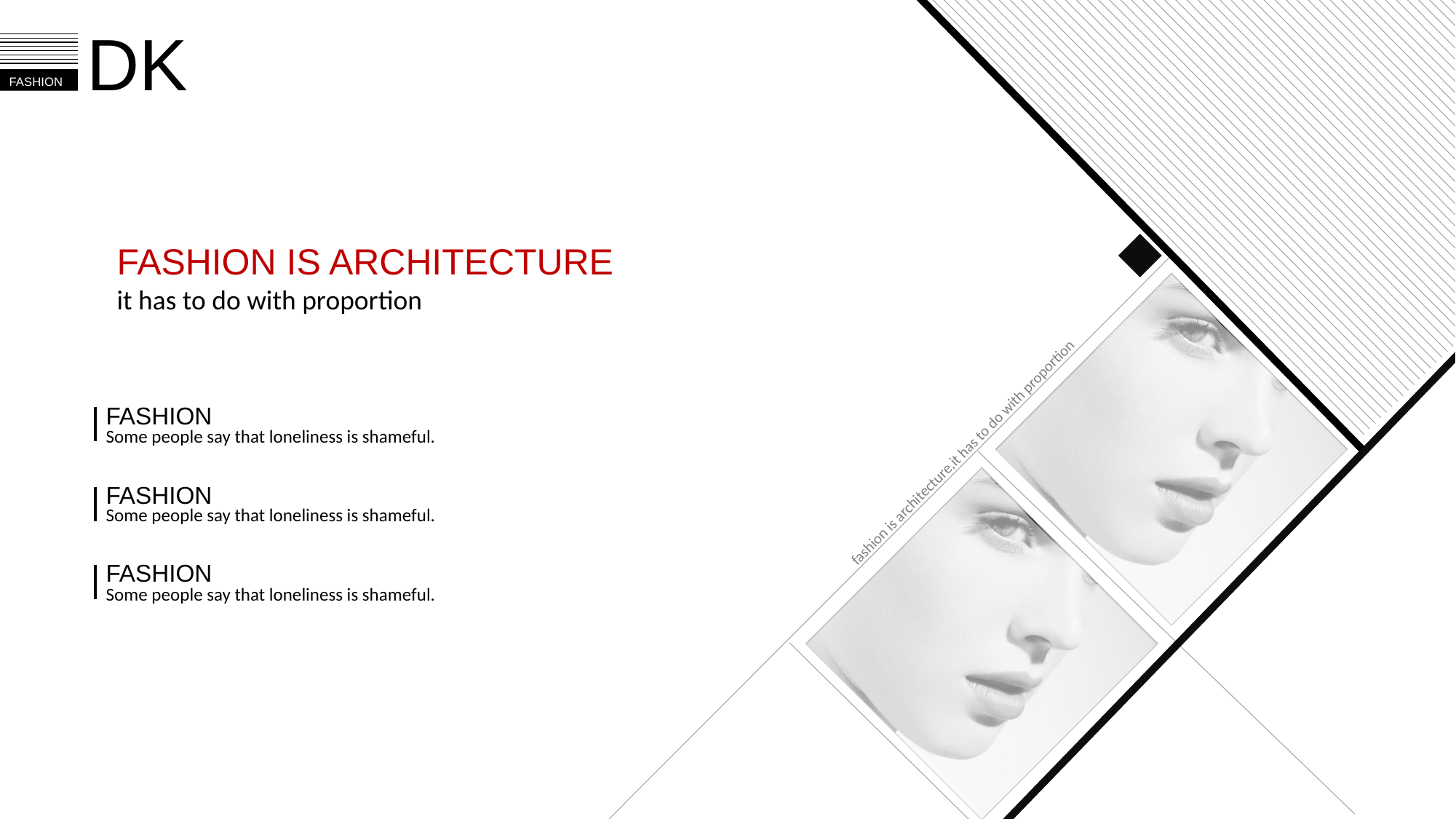

# DK
FASHION IS ARCHITECTURE
it has to do with proportion

FASHION
Some people say that loneliness is shameful.
fashion is architecture,it has to do with proportion

FASHION
Some people say that loneliness is shameful.
FASHION
Some people say that loneliness is shameful.